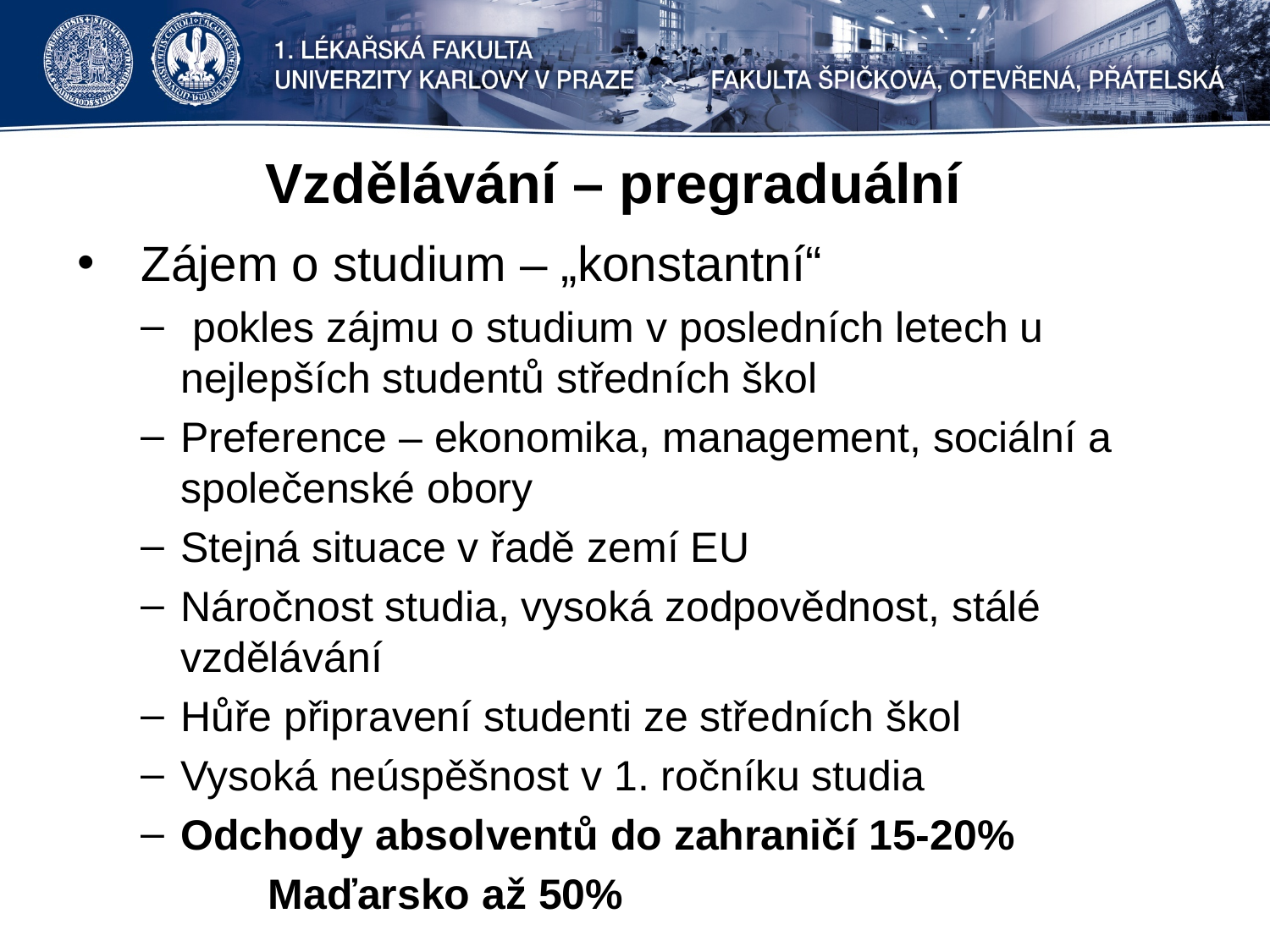

# Vzdělávání – pregraduální
Zájem o studium – „konstantní“
 pokles zájmu o studium v posledních letech u nejlepších studentů středních škol
Preference – ekonomika, management, sociální a společenské obory
Stejná situace v řadě zemí EU
Náročnost studia, vysoká zodpovědnost, stálé vzdělávání
Hůře připravení studenti ze středních škol
Vysoká neúspěšnost v 1. ročníku studia
Odchody absolventů do zahraničí 15-20%
	Maďarsko až 50%